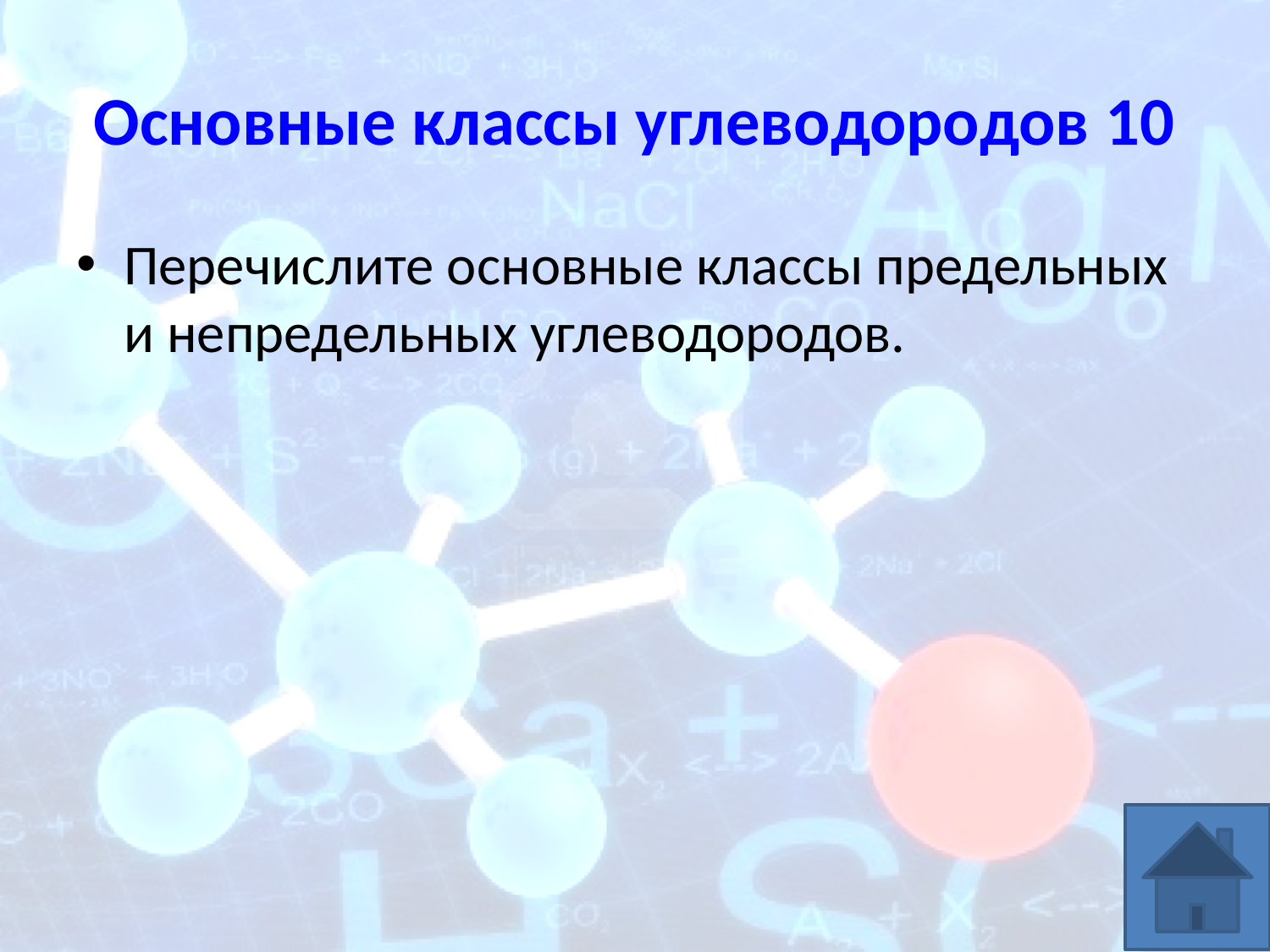

# Основные классы углеводородов 10
Перечислите основные классы предельных и непредельных углеводородов.